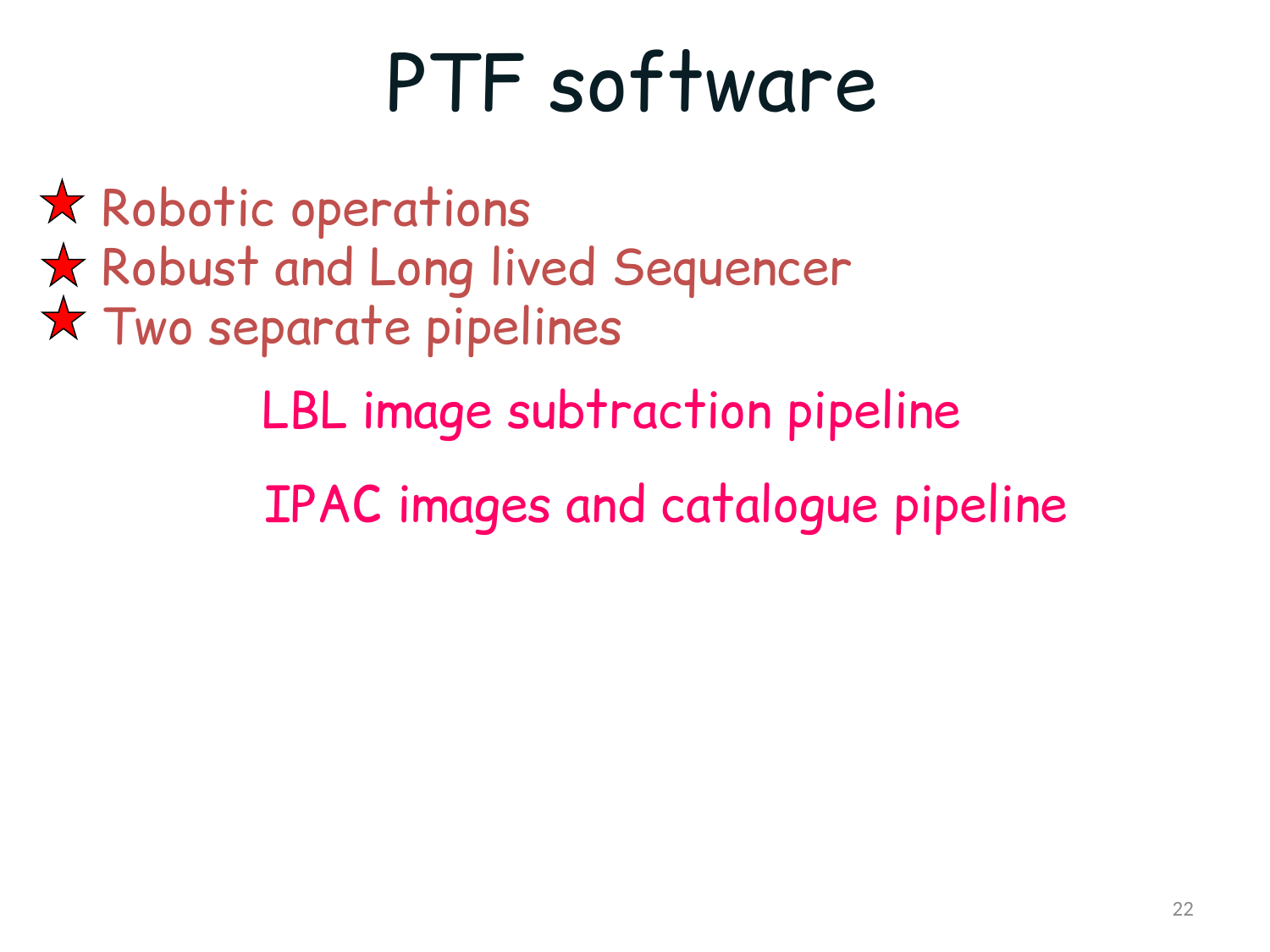

PTF software
Robotic operations
Robust and Long lived Sequencer
Two separate pipelines

LBL image subtraction pipeline
IPAC images and catalogue pipeline
22